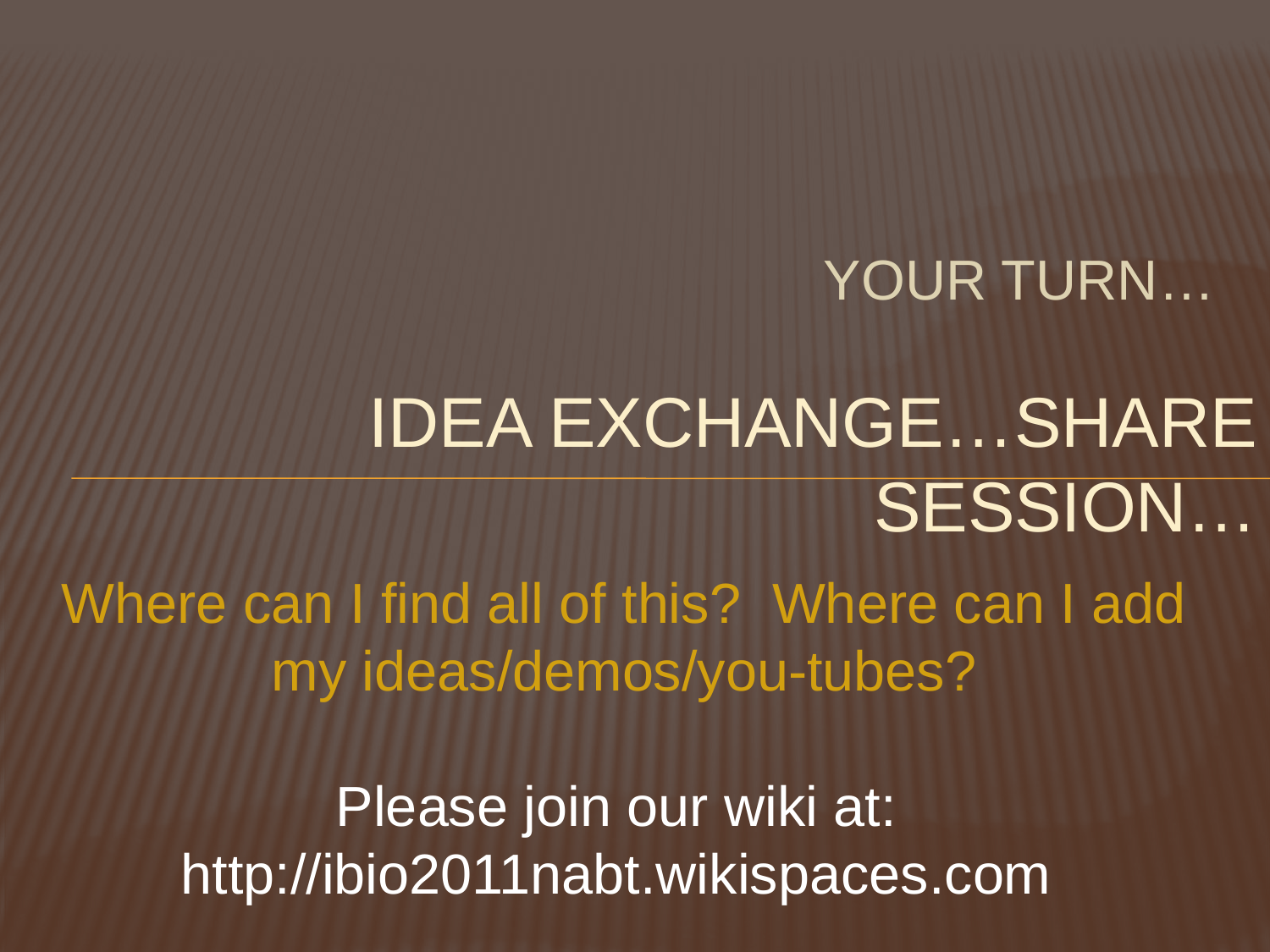

YOUR TURN…
# Idea exchange…share session…
Where can I find all of this?  Where can I add my ideas/demos/you-tubes?

Please join our wiki at:
http://ibio2011nabt.wikispaces.com